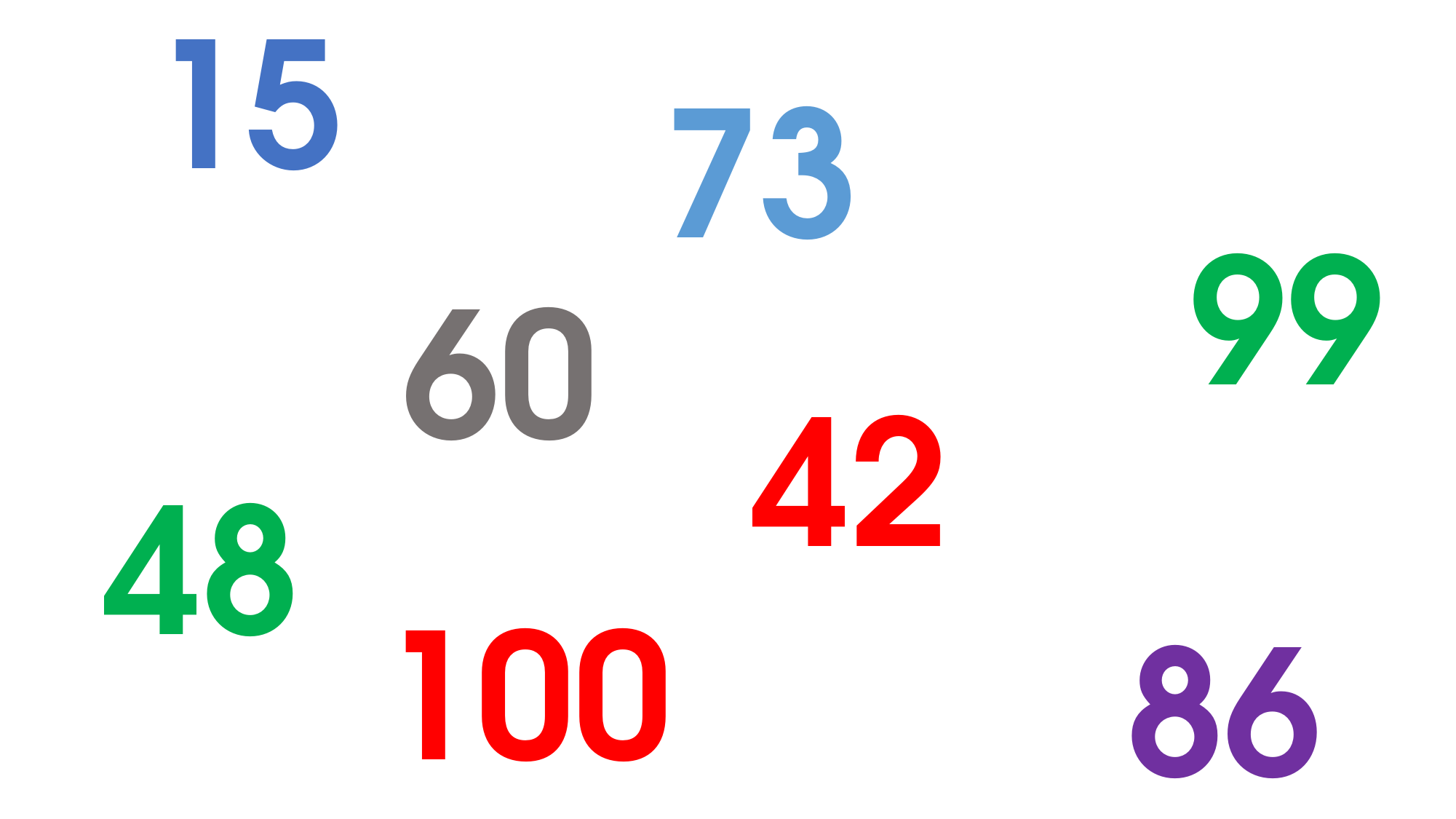

15
73
99
60
42
48
100
 86